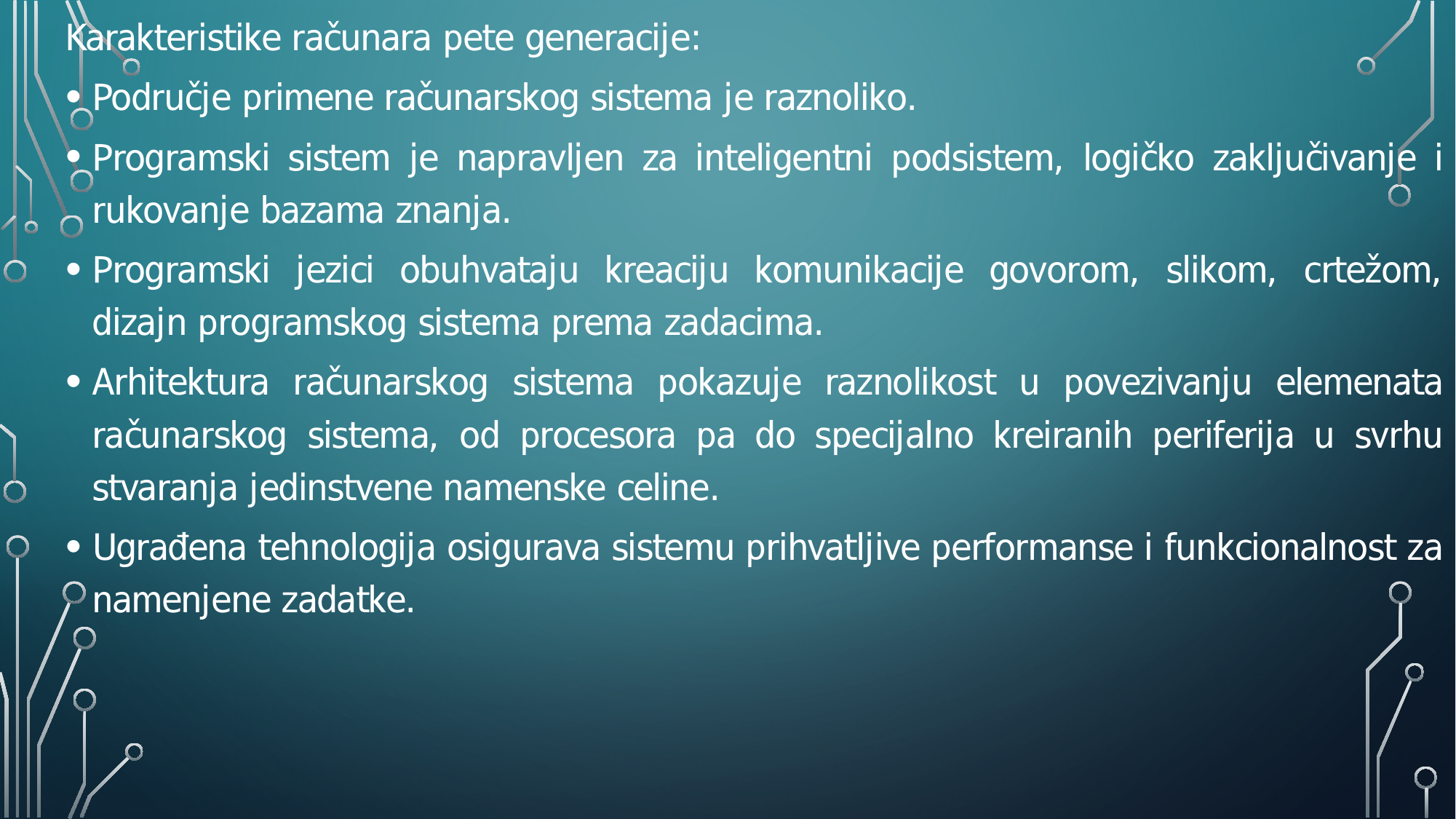

Karakteristike računara pete generacije:
Područje primene računarskog sistema je raznoliko.
Programski sistem je napravljen za inteligentni podsistem, logičko zaključivanje i rukovanje bazama znanja.
Programski jezici obuhvataju kreaciju komunikacije govorom, slikom, crtežom, dizajn programskog sistema prema zadacima.
Arhitektura računarskog sistema pokazuje raznolikost u povezivanju elemenata računarskog sistema, od procesora pa do specijalno kreiranih periferija u svrhu stvaranja jedinstvene namenske celine.
Ugrađena tehnologija osigurava sistemu prihvatljive performanse i funkcionalnost za namenjene zadatke.